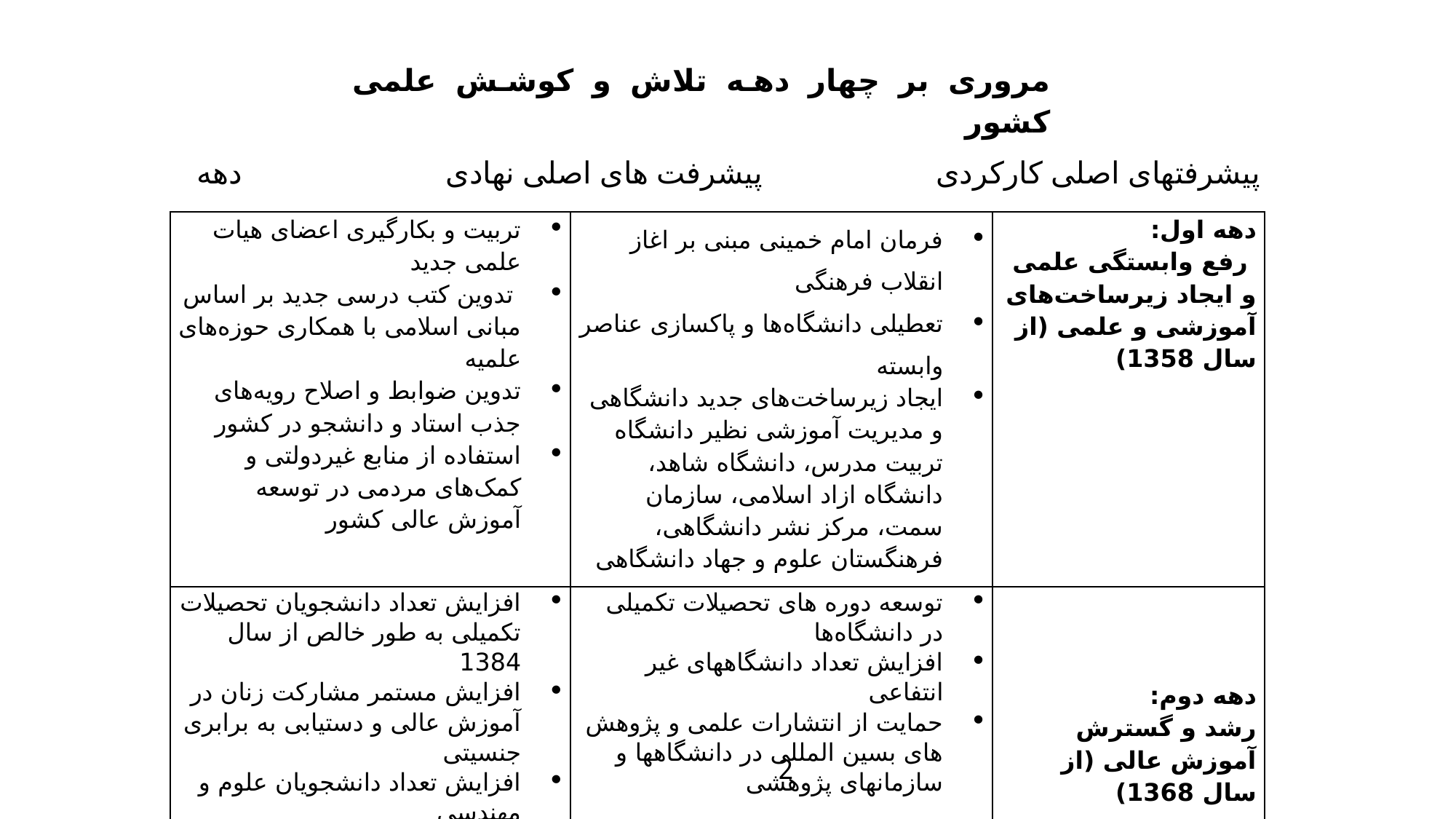

مروری بر چهار دهه تلاش و کوشش علمی کشور

|  |  |  |  |  |
| --- | --- | --- | --- | --- |
| دهه |  |  | پیشرفت های اصلی نهادی | پیشرفتهای اصلی کارکردی |
| تربیت و بکارگیری اعضای هیات علمی جدید تدوین کتب درسی جدید بر اساس مبانی اسلامی با همکاری حوزه‌های علمیه تدوین ضوابط و اصلاح رویه‌های جذب استاد و دانشجو در کشور استفاده از منابع غیردولتی و کمک‌های مردمی در توسعه آموزش عالی کشور | فرمان امام خمینی مبنی بر اغاز انقلاب فرهنگی تعطیلی دانشگاه‌ها و پاکسازی عناصر وابسته ایجاد زیرساخت‌های جدید دانشگاهی و مدیریت آموزشی نظیر دانشگاه تربیت مدرس، دانشگاه شاهد، دانشگاه ازاد اسلامی، سازمان سمت، مرکز نشر دانشگاهی، فرهنگستان علوم و جهاد دانشگاهی | دهه اول: رفع وابستگی علمی و ایجاد زیرساخت‌های آموزشی و علمی (از سال 1358) |
| --- | --- | --- |
| افزایش تعداد دانشجویان تحصیلات تکمیلی به طور خالص از سال 1384 افزایش مستمر مشارکت زنان در آموزش عالی و دستیابی به برابری جنسیتی افزایش تعداد دانشجویان علوم و مهندسی افزایش قابل توجه انتشارات علمی بین المللی | توسعه دوره های تحصیلات تکمیلی در دانشگاه‌ها افزایش تعداد دانشگاههای غیر انتفاعی حمایت از انتشارات علمی و پژوهش های بسین المللی در دانشگاهها و سازمانهای پژوهشی | دهه دوم: رشد و گسترش آموزش عالی (از سال 1368) |
2